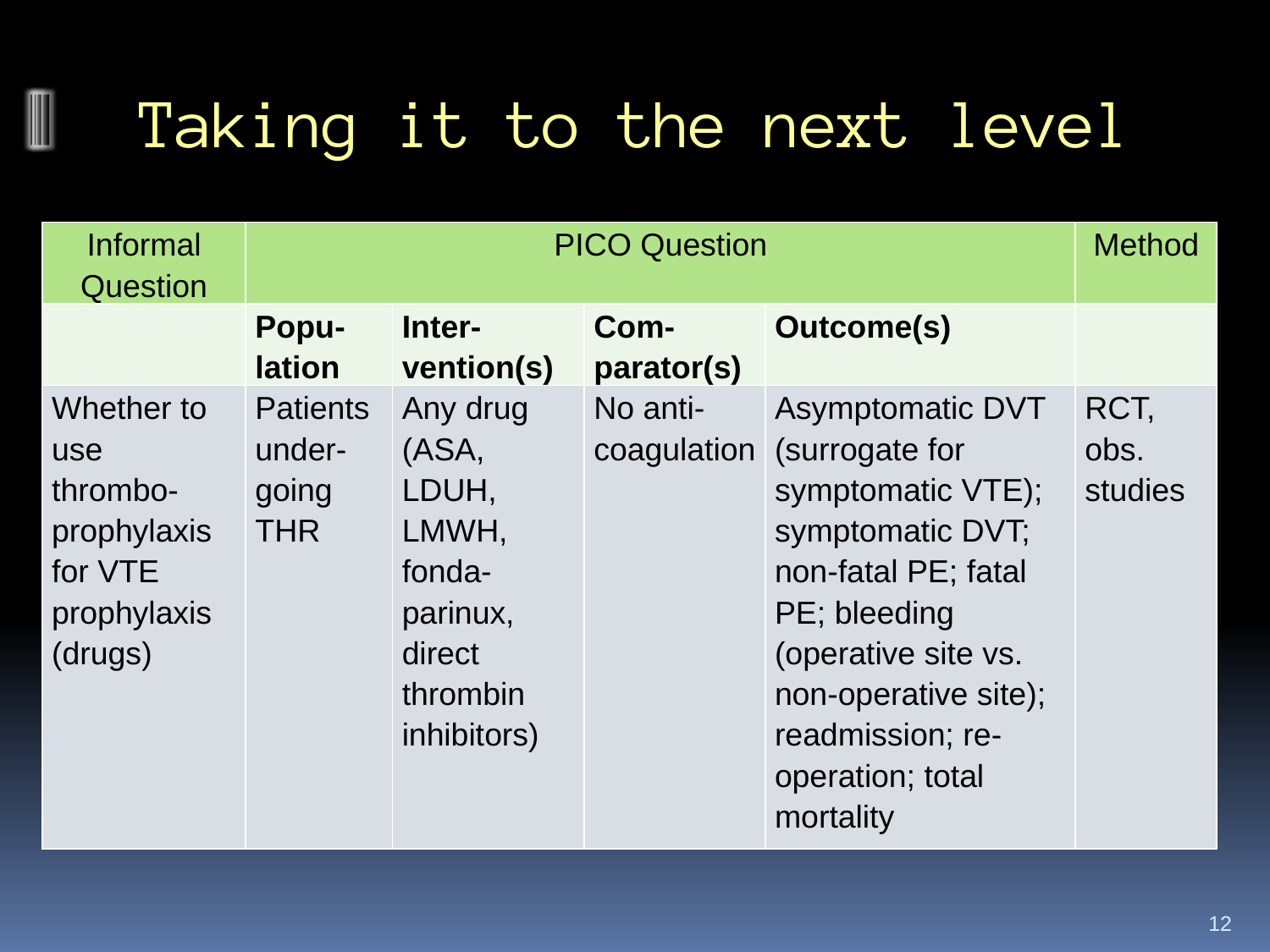

# Taking it to the next level
| Informal Question | PICO Question |  |  |  | Method |
| --- | --- | --- | --- | --- | --- |
|  | Popu-lation | Inter-vention(s) | Com-parator(s) | Outcome(s) |  |
| Whether to use thrombo-prophylaxis for VTE prophylaxis (drugs) | Patients under-going THR | Any drug (ASA, LDUH, LMWH, fonda-parinux, direct thrombin inhibitors) | No anti-coagulation | Asymptomatic DVT (surrogate for symptomatic VTE); symptomatic DVT; non-fatal PE; fatal PE; bleeding (operative site vs. non-operative site); readmission; re-operation; total mortality | RCT, obs. studies |
12